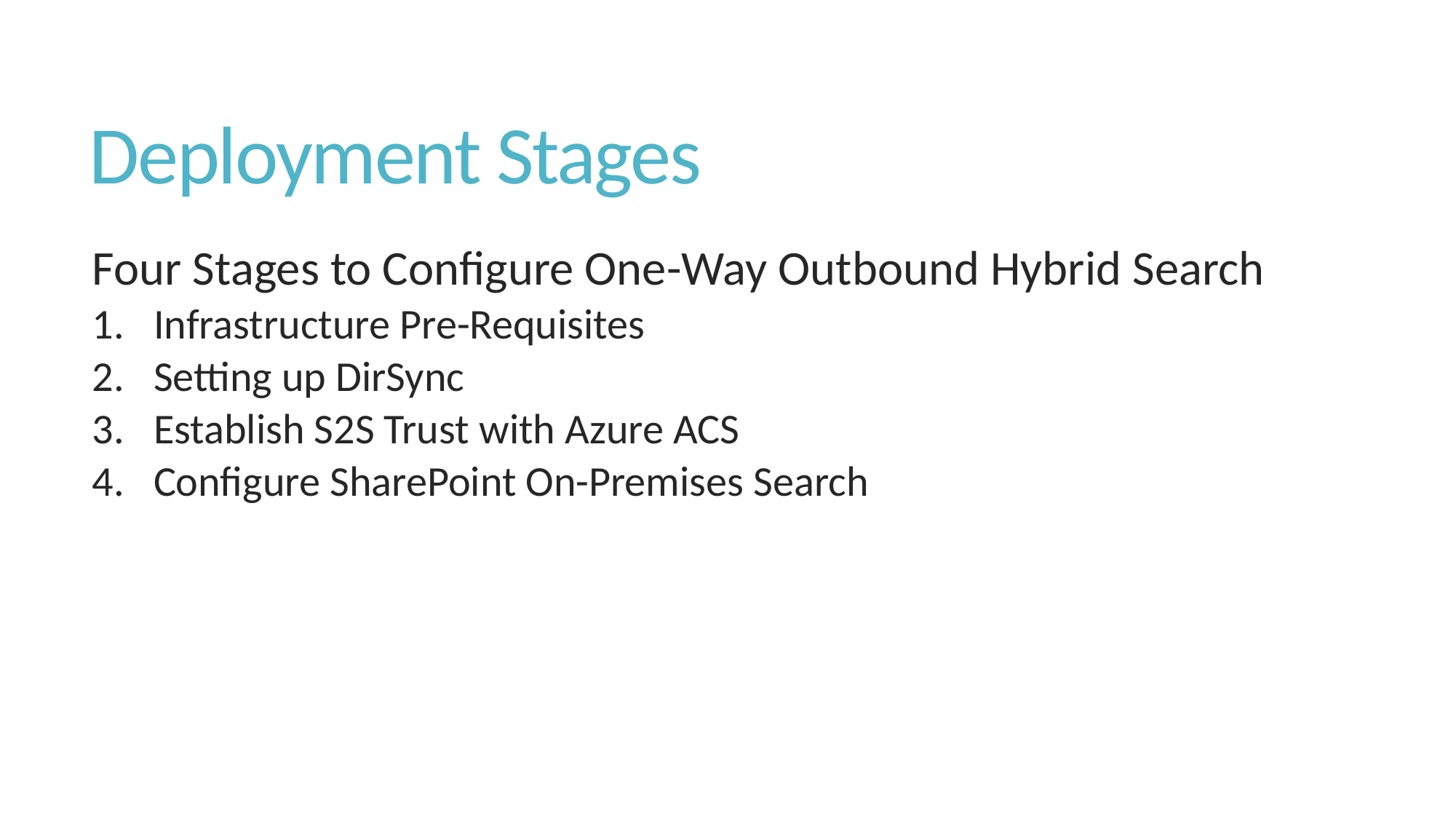

# Deployment Stages
Four Stages to Configure One-Way Outbound Hybrid Search
Infrastructure Pre-Requisites
Setting up DirSync
Establish S2S Trust with Azure ACS
Configure SharePoint On-Premises Search